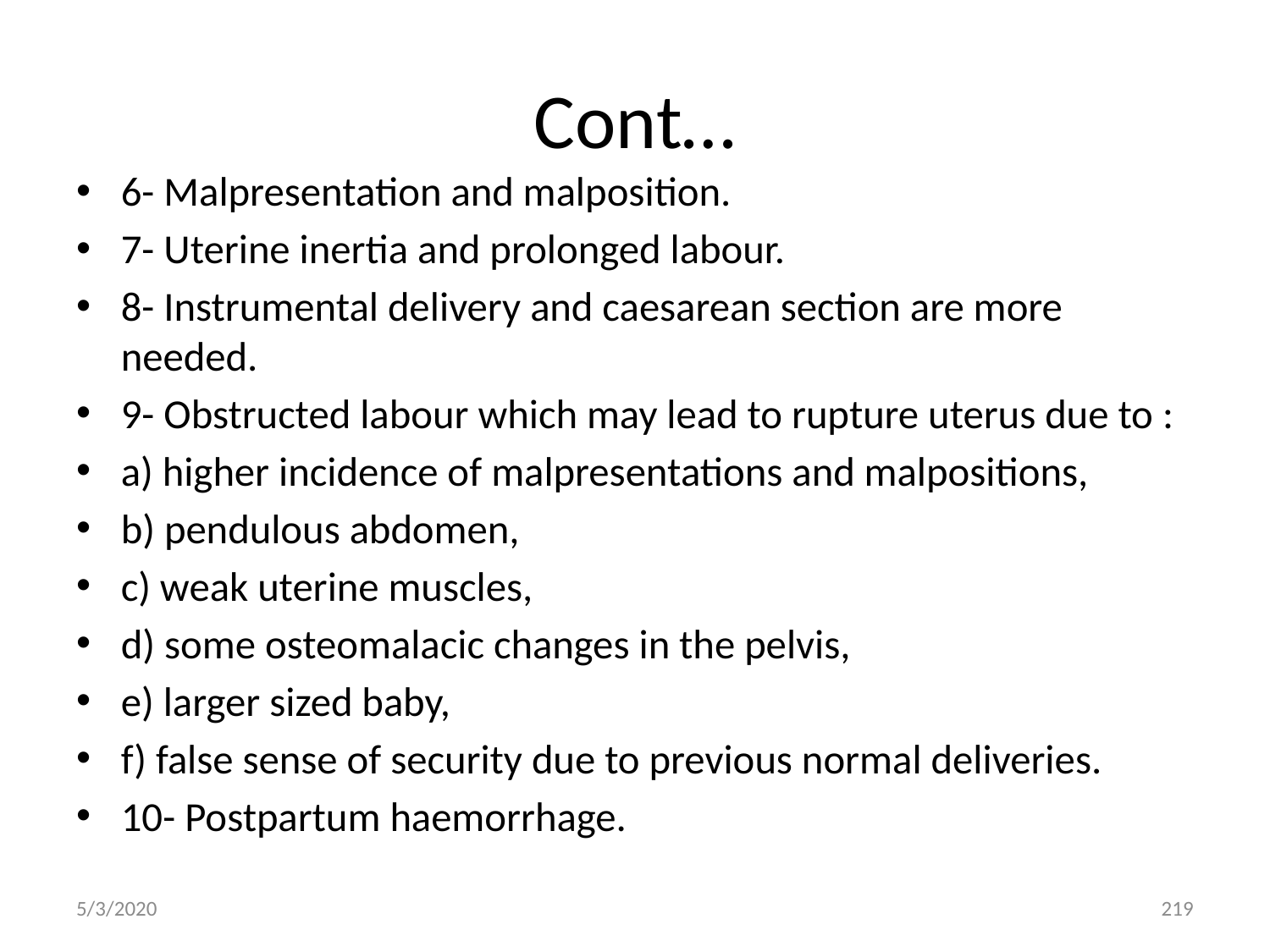

# Cont…
6- Malpresentation and malposition.
7- Uterine inertia and prolonged labour.
8- Instrumental delivery and caesarean section are more needed.
9- Obstructed labour which may lead to rupture uterus due to :
a) higher incidence of malpresentations and malpositions,
b) pendulous abdomen,
c) weak uterine muscles,
d) some osteomalacic changes in the pelvis,
e) larger sized baby,
f) false sense of security due to previous normal deliveries.
10- Postpartum haemorrhage.

5/3/2020
219